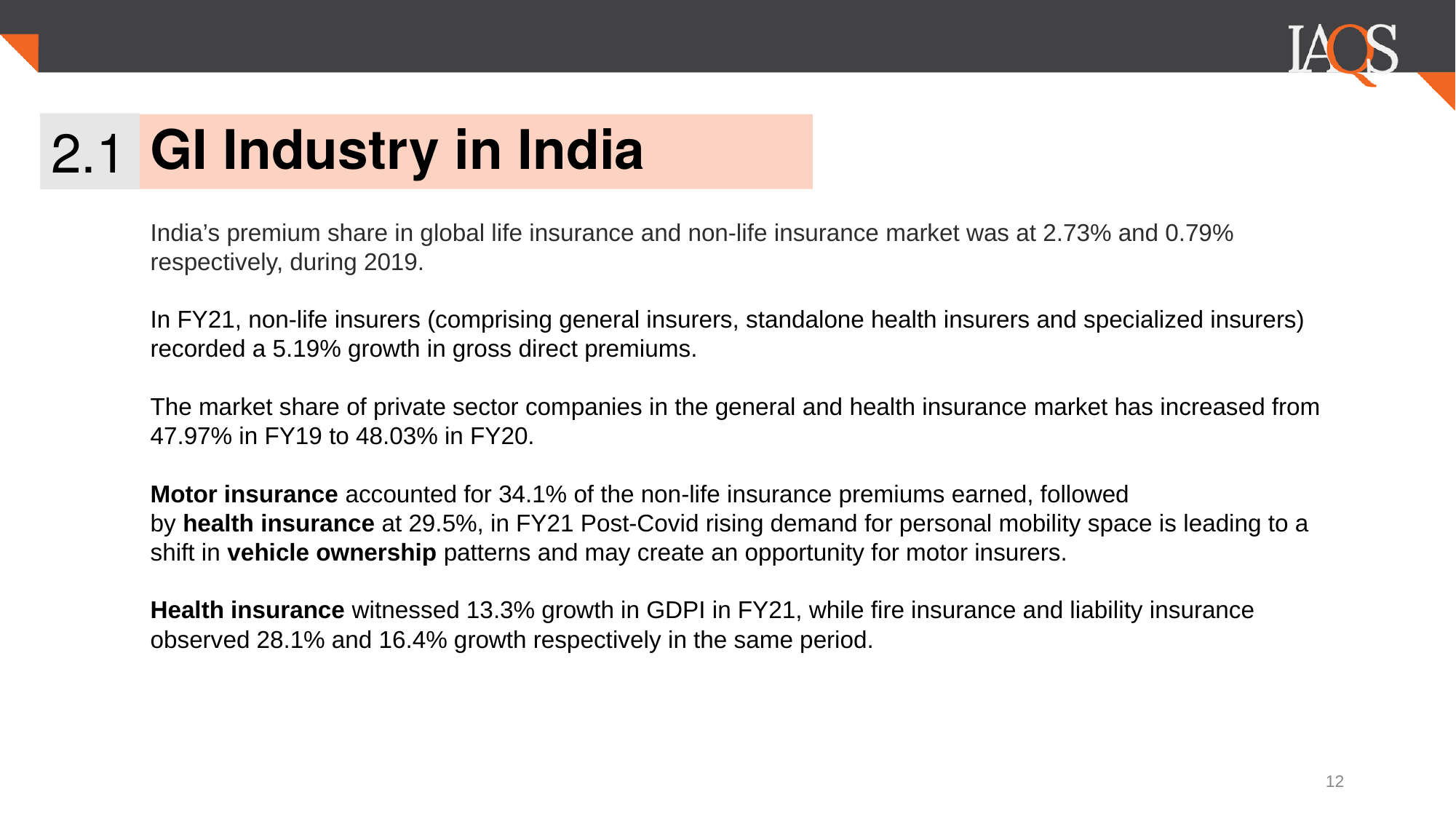

2.1
# GI Industry in India
India’s premium share in global life insurance and non-life insurance market was at 2.73% and 0.79% respectively, during 2019.

In FY21, non-life insurers (comprising general insurers, standalone health insurers and specialized insurers) recorded a 5.19% growth in gross direct premiums.

The market share of private sector companies in the general and health insurance market has increased from
47.97% in FY19 to 48.03% in FY20.

Motor insurance accounted for 34.1% of the non-life insurance premiums earned, followed by health insurance at 29.5%, in FY21 Post-Covid rising demand for personal mobility space is leading to a shift in vehicle ownership patterns and may create an opportunity for motor insurers.

Health insurance witnessed 13.3% growth in GDPI in FY21, while fire insurance and liability insurance observed 28.1% and 16.4% growth respectively in the same period.

12